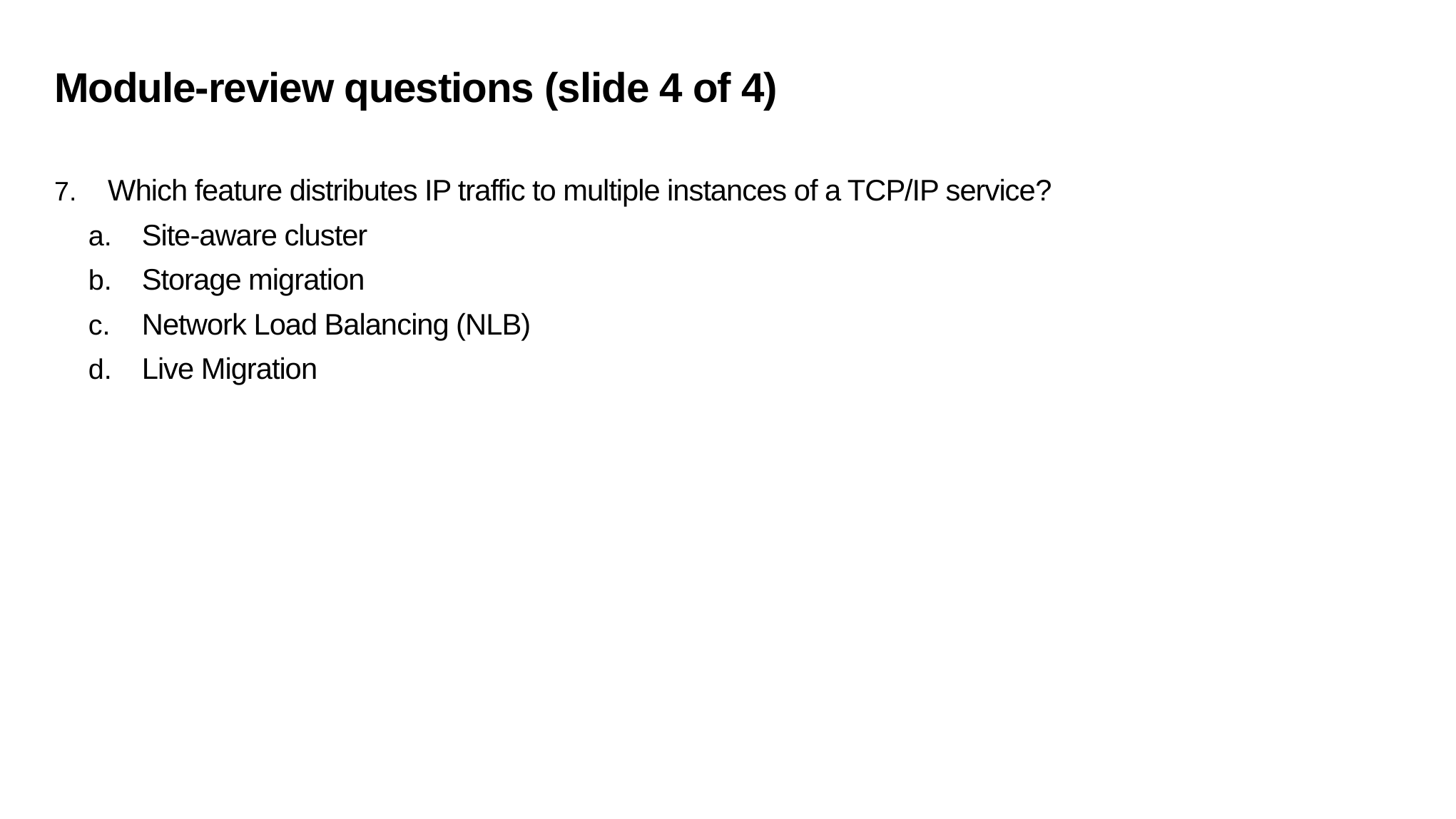

# Module-review questions (slide 4 of 4)
Which feature distributes IP traffic to multiple instances of a TCP/IP service?
Site-aware cluster
Storage migration
Network Load Balancing (NLB)
Live Migration